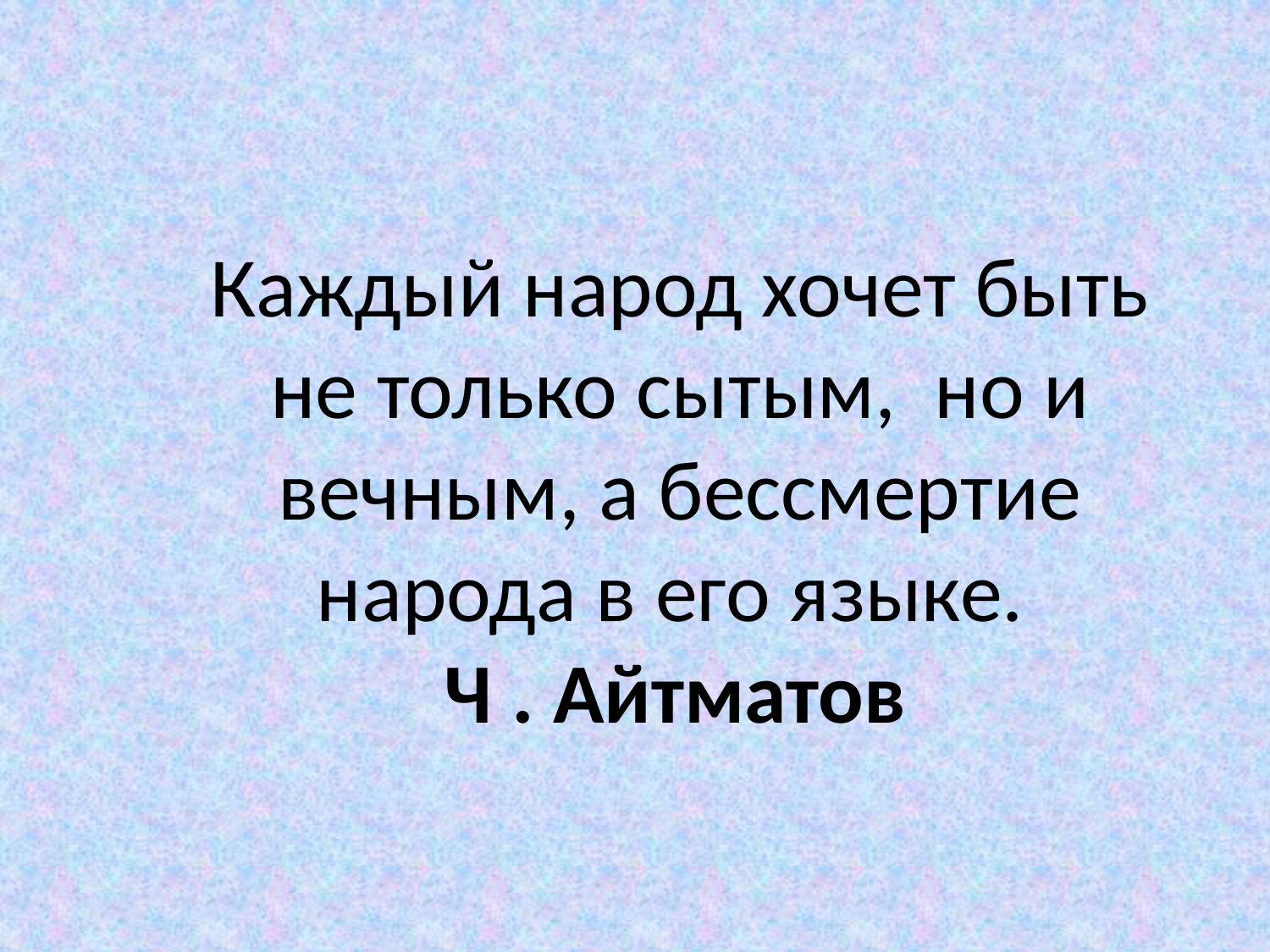

Каждый народ хочет быть не только сытым,  но и вечным, а бессмертие народа в его языке.
  Ч . Айтматов